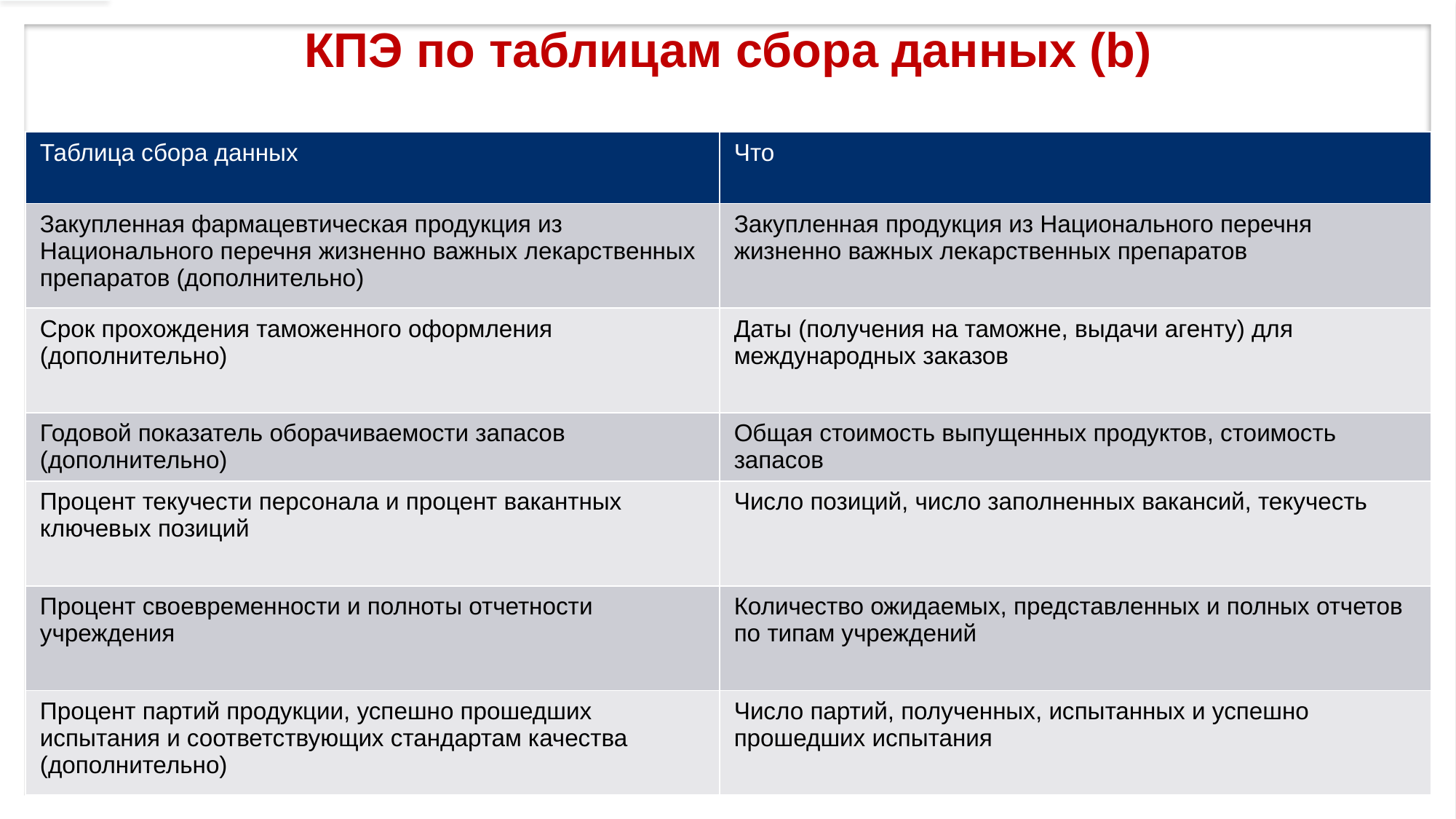

# КПЭ по таблицам сбора данных (b)
| Таблица сбора данных | Что |
| --- | --- |
| Закупленная фармацевтическая продукция из Национального перечня жизненно важных лекарственных препаратов (дополнительно) | Закупленная продукция из Национального перечня жизненно важных лекарственных препаратов |
| Срок прохождения таможенного оформления (дополнительно) | Даты (получения на таможне, выдачи агенту) для международных заказов |
| Годовой показатель оборачиваемости запасов (дополнительно) | Общая стоимость выпущенных продуктов, стоимость запасов |
| Процент текучести персонала и процент вакантных ключевых позиций | Число позиций, число заполненных вакансий, текучесть |
| Процент своевременности и полноты отчетности учреждения | Количество ожидаемых, представленных и полных отчетов по типам учреждений |
| Процент партий продукции, успешно прошедших испытания и соответствующих стандартам качества (дополнительно) | Число партий, полученных, испытанных и успешно прошедших испытания |

12